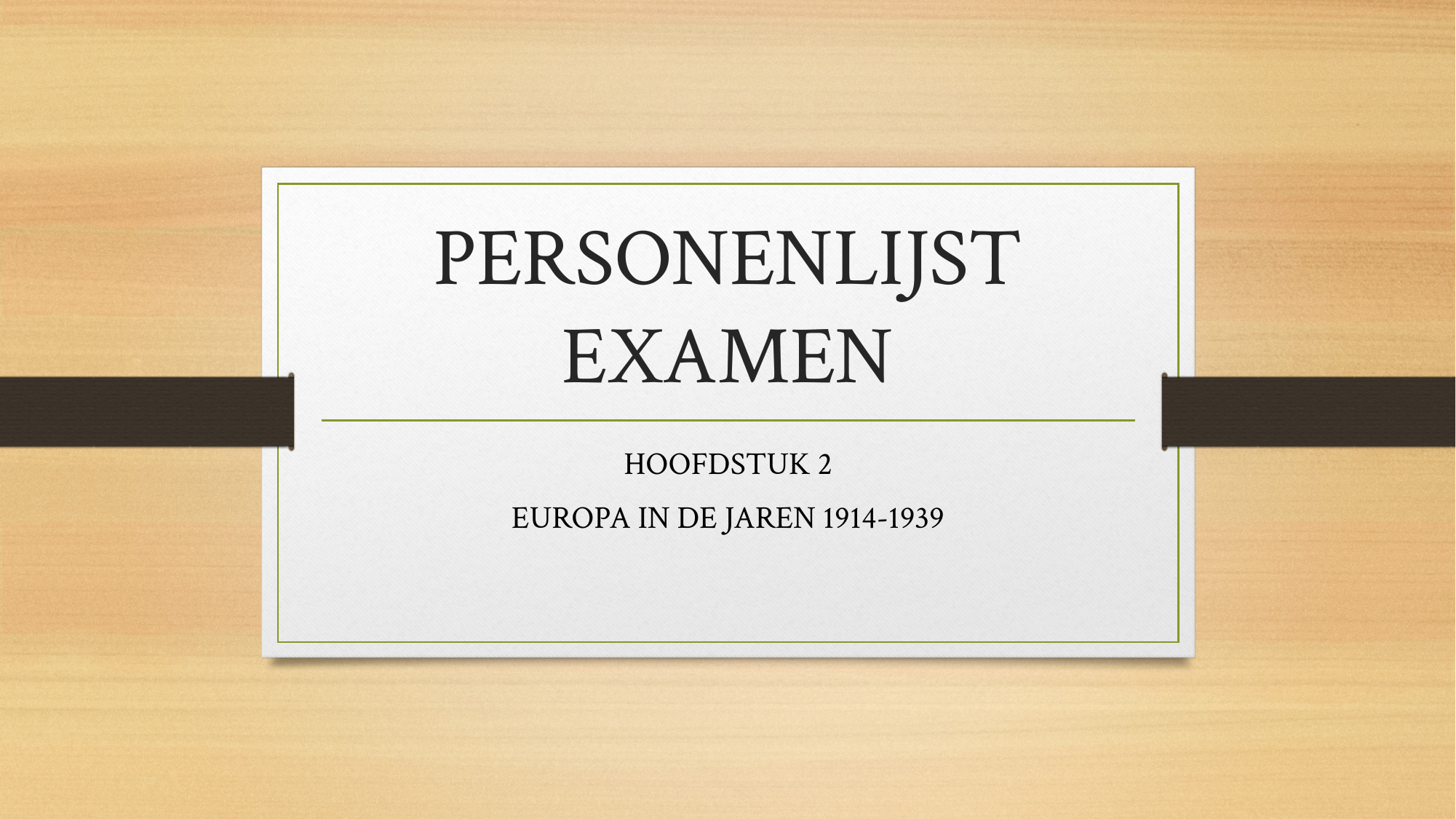

# PERSONENLIJST EXAMEN
HOOFDSTUK 2
EUROPA IN DE JAREN 1914-1939